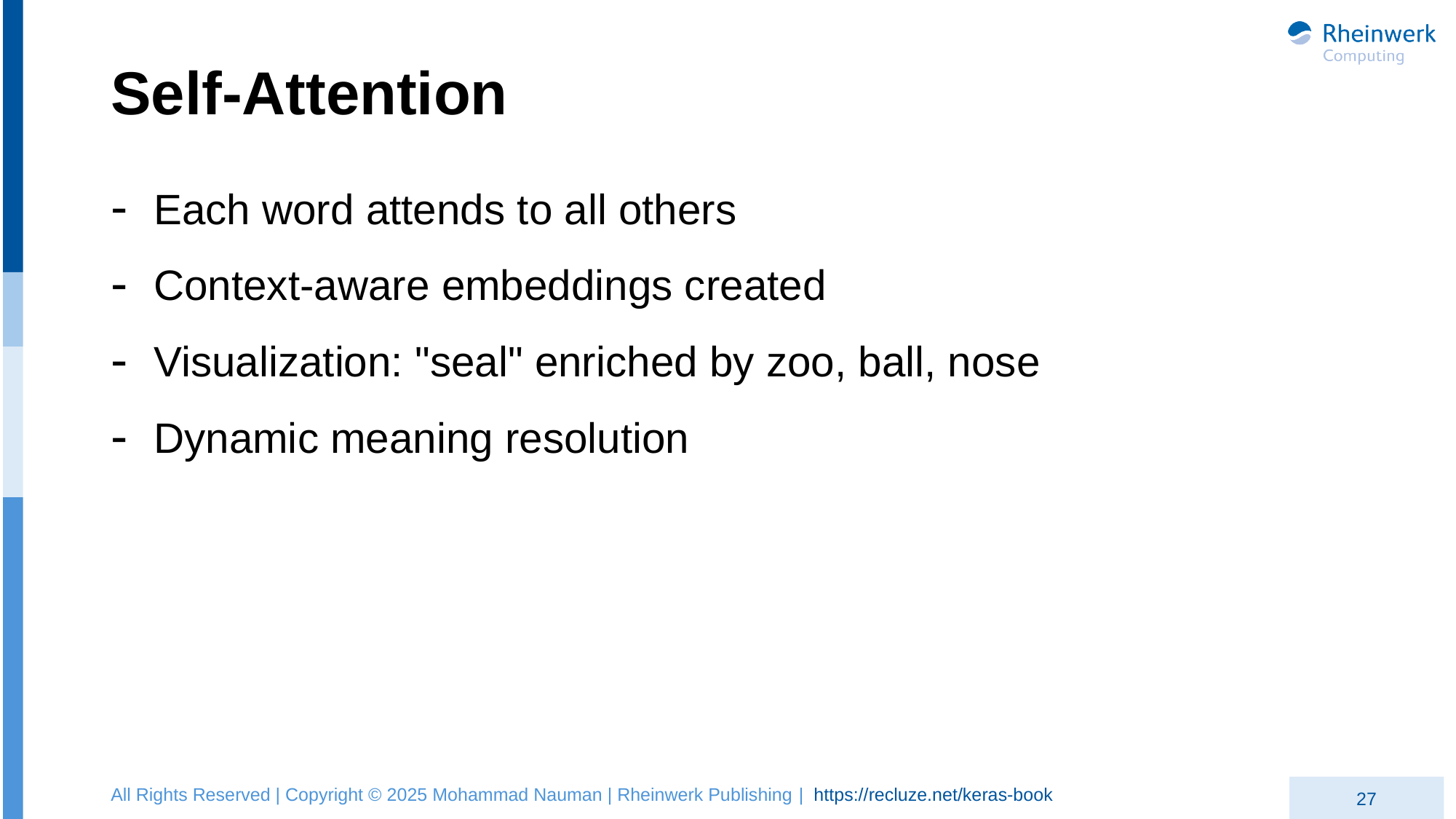

# Self-Attention
Each word attends to all others
Context-aware embeddings created
Visualization: "seal" enriched by zoo, ball, nose
Dynamic meaning resolution